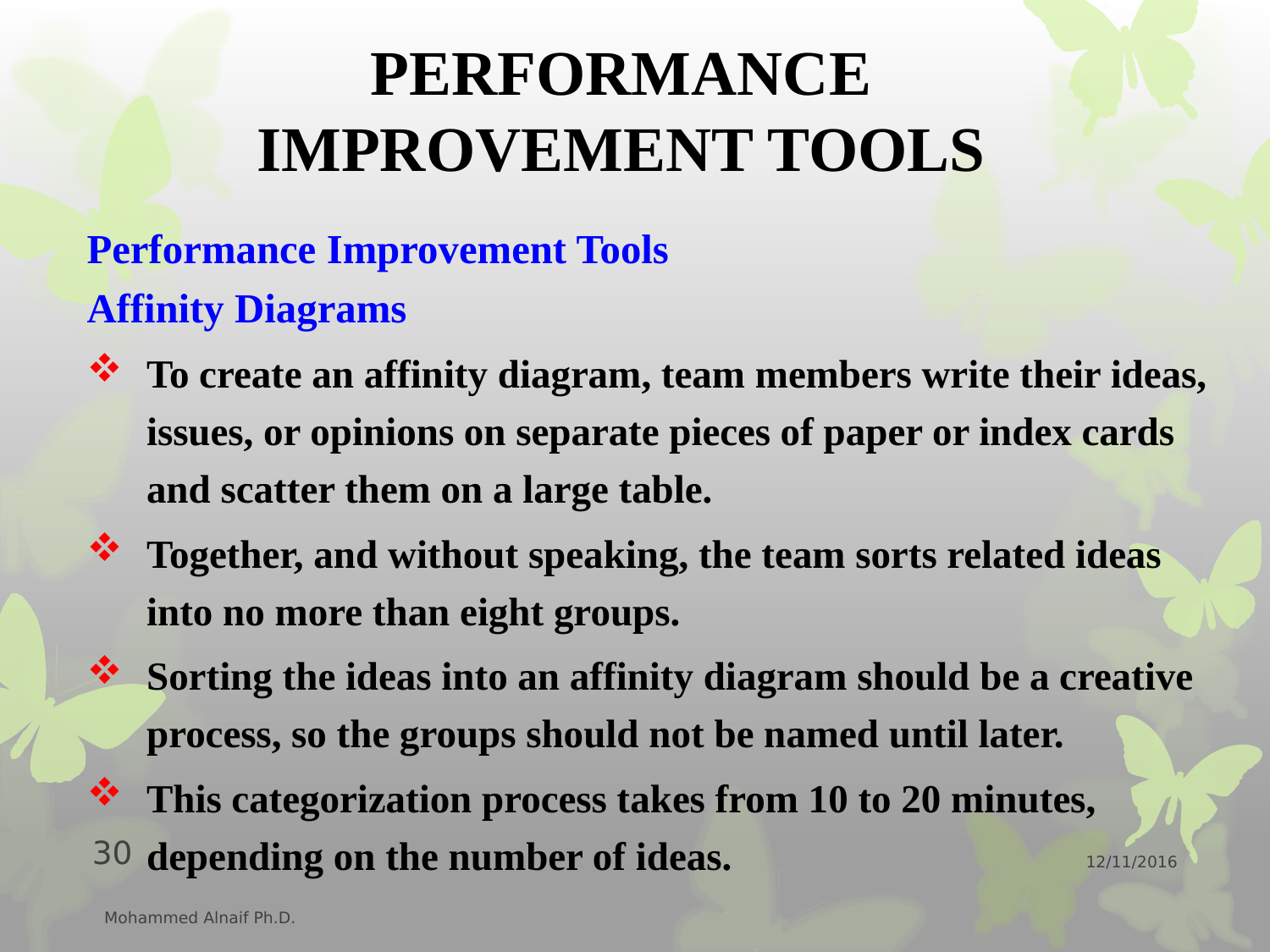

# PERFORMANCE IMPROVEMENT TOOLS
Performance Improvement Tools
Affinity Diagrams
To create an affinity diagram, team members write their ideas, issues, or opinions on separate pieces of paper or index cards and scatter them on a large table.
Together, and without speaking, the team sorts related ideas into no more than eight groups.
Sorting the ideas into an affinity diagram should be a creative process, so the groups should not be named until later.
This categorization process takes from 10 to 20 minutes, depending on the number of ideas.
30
12/11/2016
Mohammed Alnaif Ph.D.